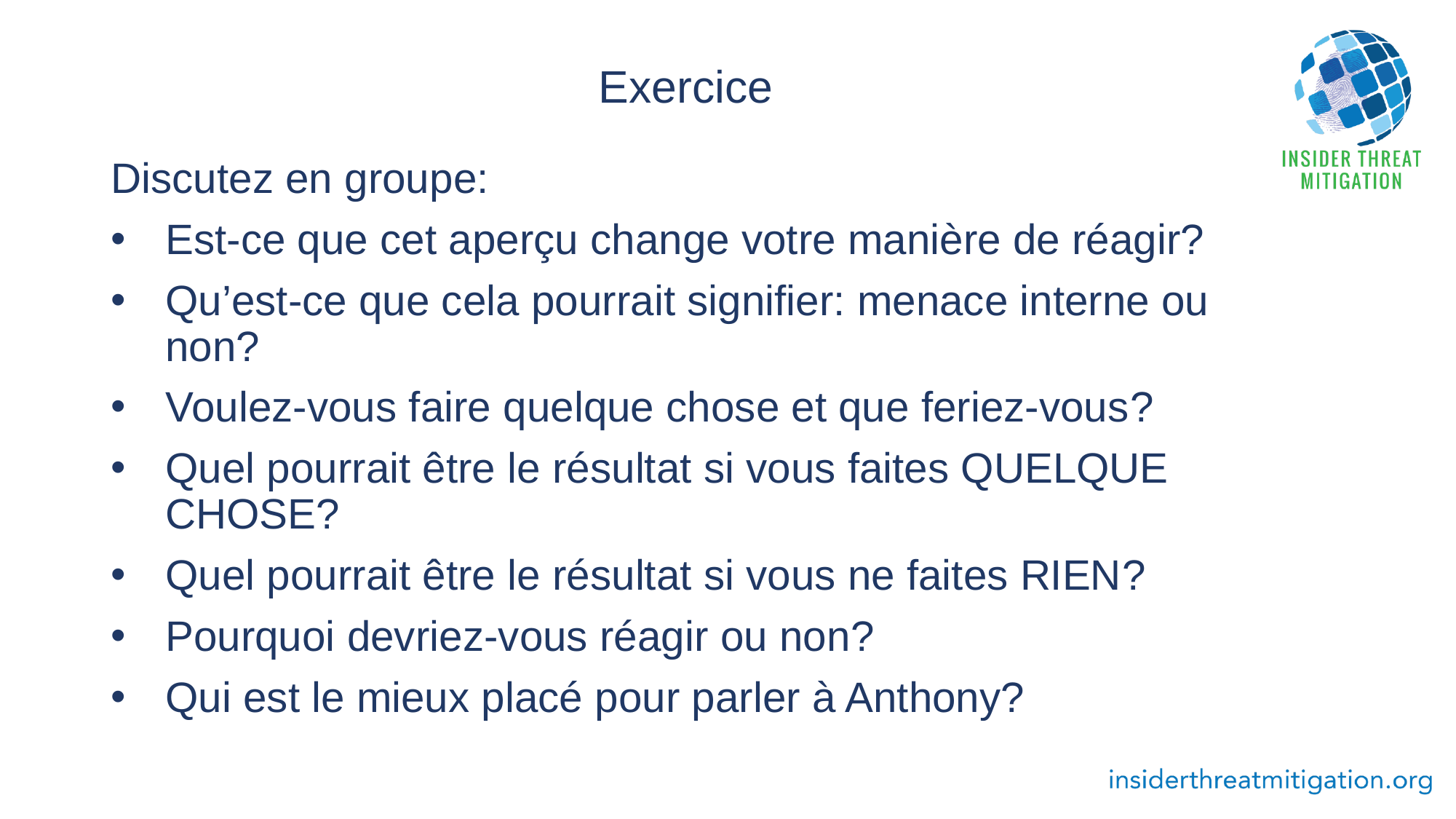

# Exercice
Discutez en groupe:
Est-ce que cet aperçu change votre manière de réagir?
Qu’est-ce que cela pourrait signifier: menace interne ou non?
Voulez-vous faire quelque chose et que feriez-vous?
Quel pourrait être le résultat si vous faites QUELQUE CHOSE?
Quel pourrait être le résultat si vous ne faites RIEN?
Pourquoi devriez-vous réagir ou non?
Qui est le mieux placé pour parler à Anthony?